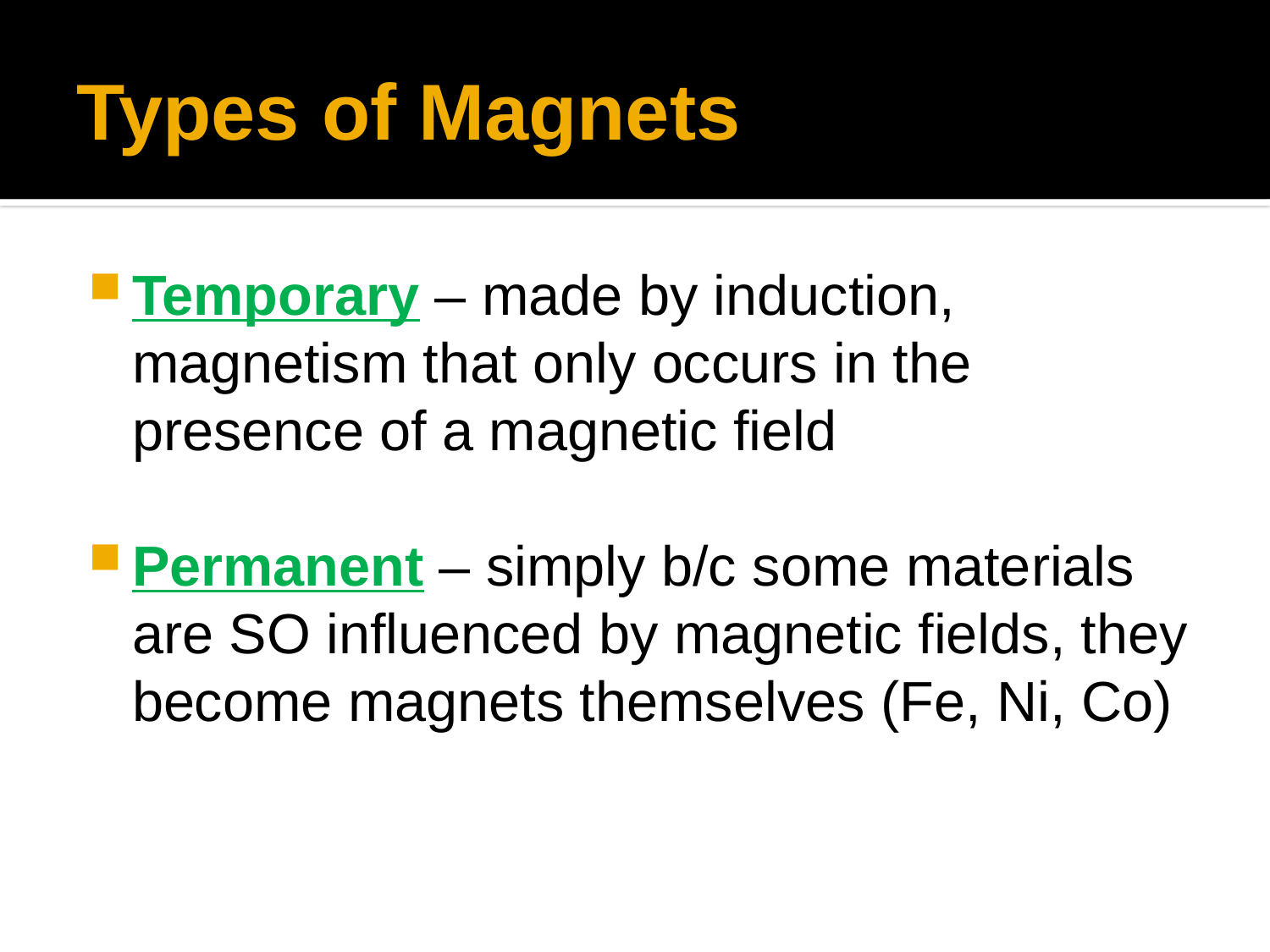

# Types of Magnets
Temporary – made by induction, magnetism that only occurs in the presence of a magnetic field

Permanent – simply b/c some materials are SO influenced by magnetic fields, they become magnets themselves (Fe, Ni, Co)